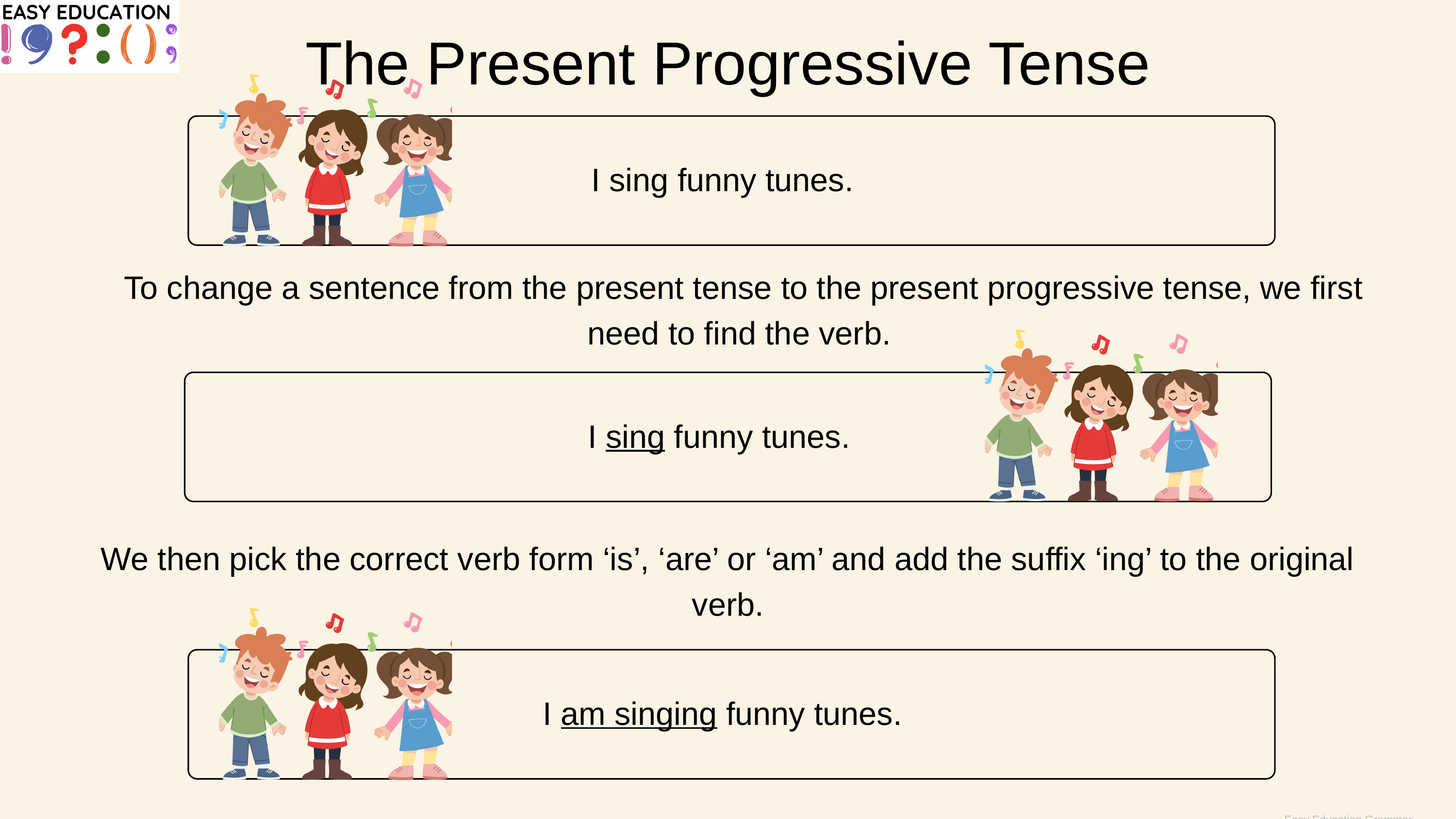

The Present Progressive Tense

I sing funny tunes.
To change a sentence from the present tense to the present progressive tense, we first need to find the verb.

I sing funny tunes.
We then pick the correct verb form ‘is’, ‘are’ or ‘am’ and add the suffix ‘ing’ to the original verb.

I am singing funny tunes.